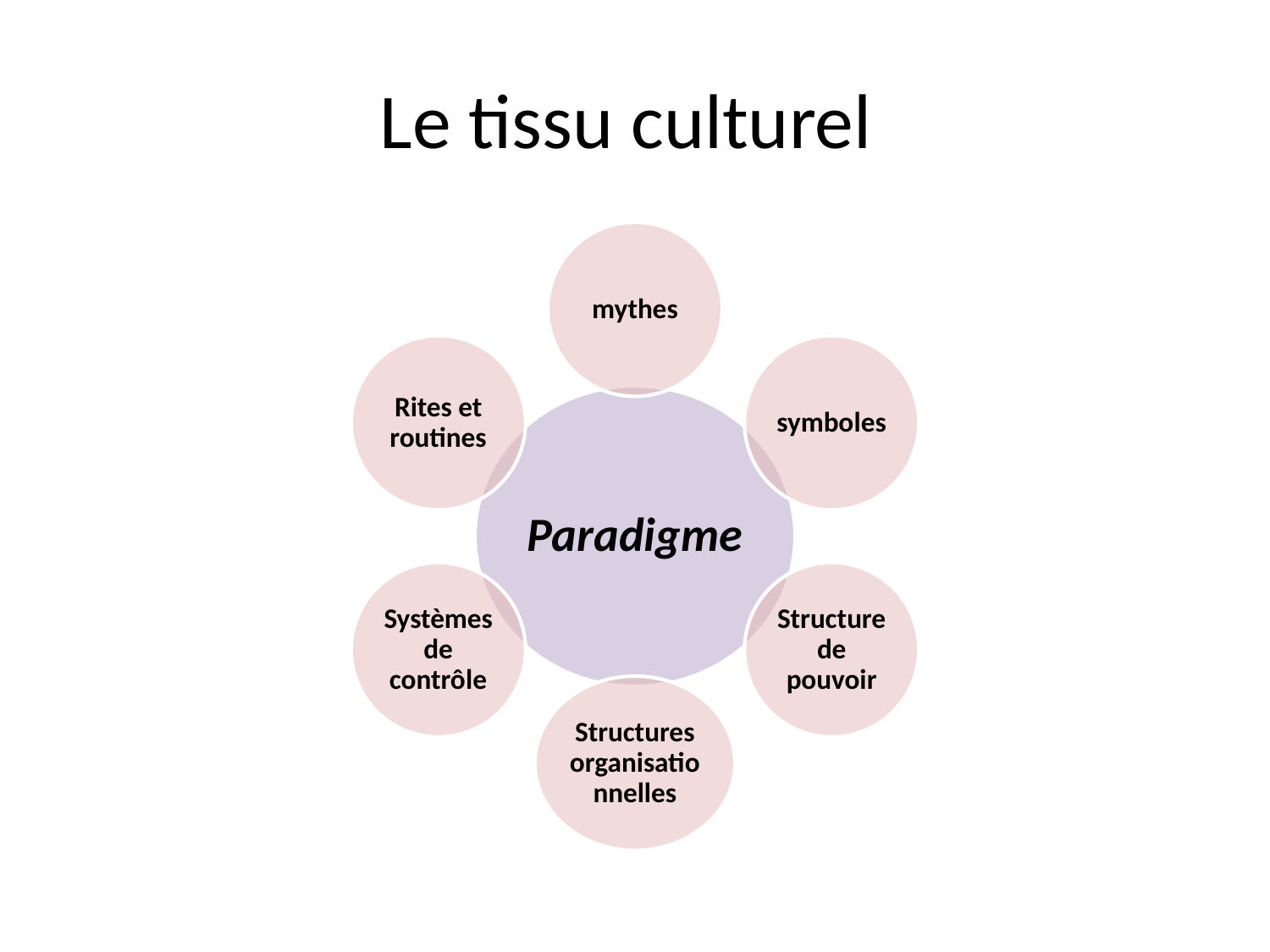

# Le tissu culturel
Paradigme
mythes
symboles
Structure de pouvoir
Structures organisationnelles
Systèmes de contrôle
Rites et routines